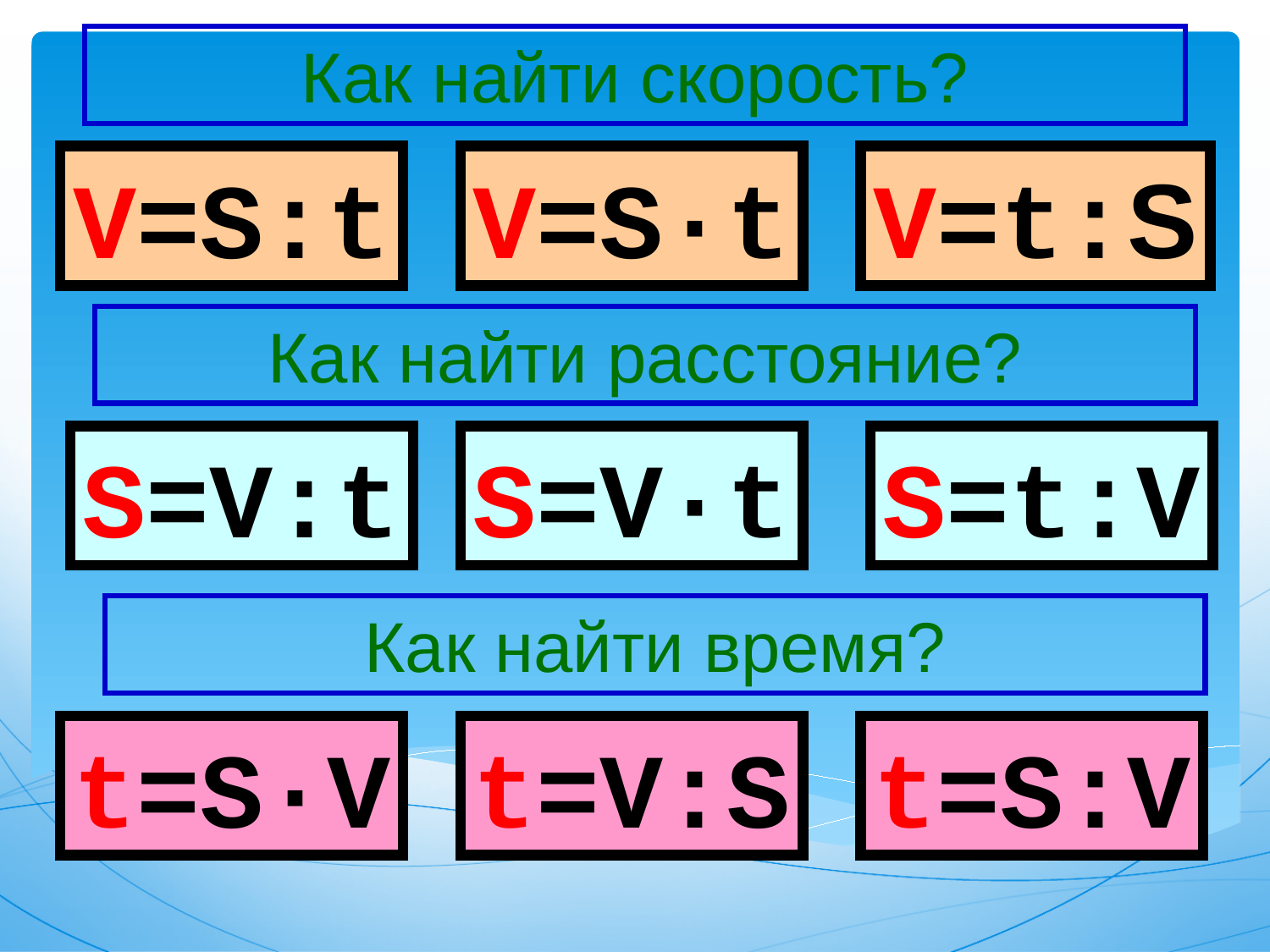

Как найти скорость?
V=S:t
V=S∙t
V=t:S
Как найти расстояние?
S=V:t
S=V·t
S=t:V
Как найти время?
t=S∙V
t=V:S
t=S:V